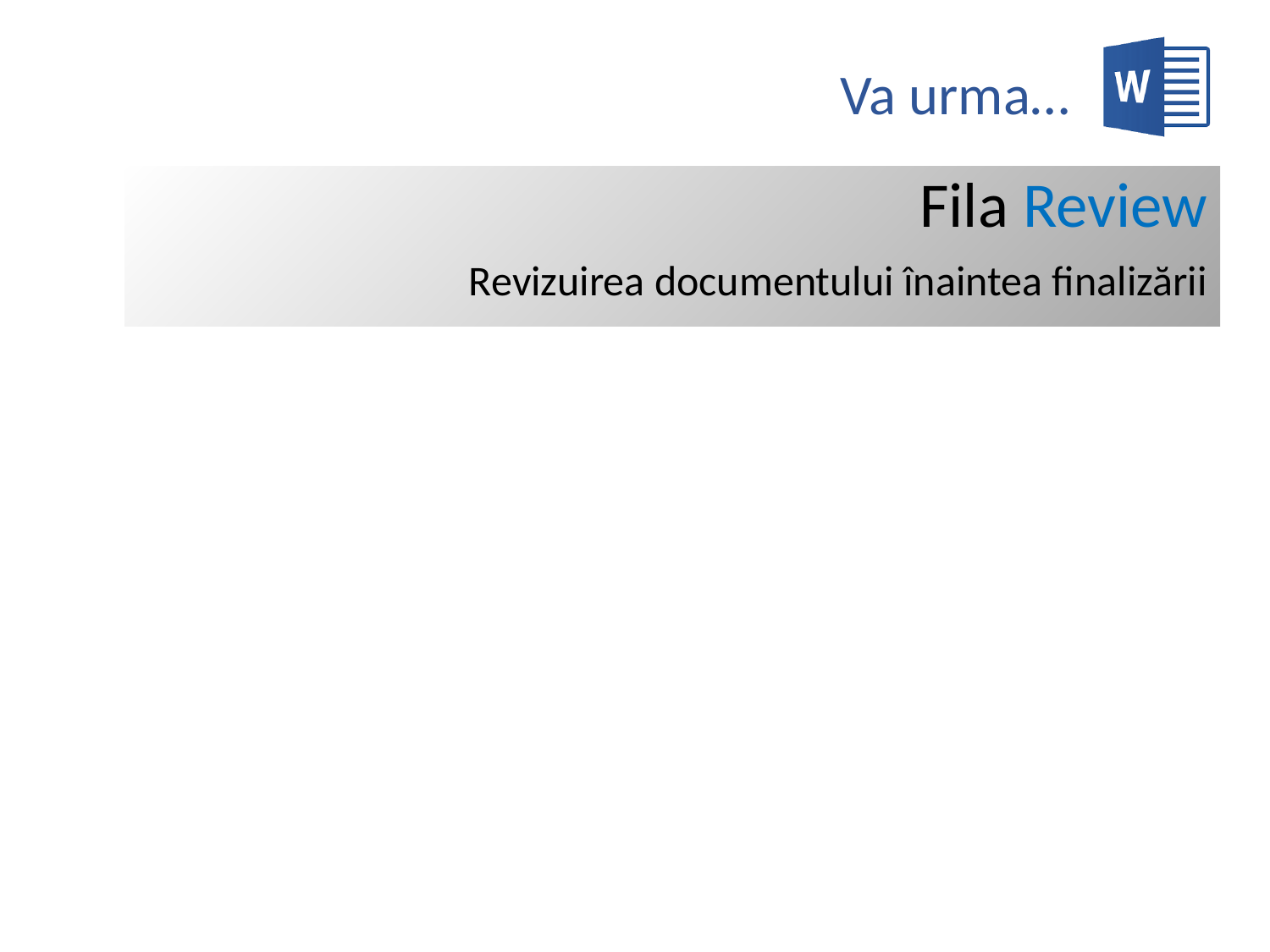

# Va urma…

Fila Review
Revizuirea documentului înaintea finalizării